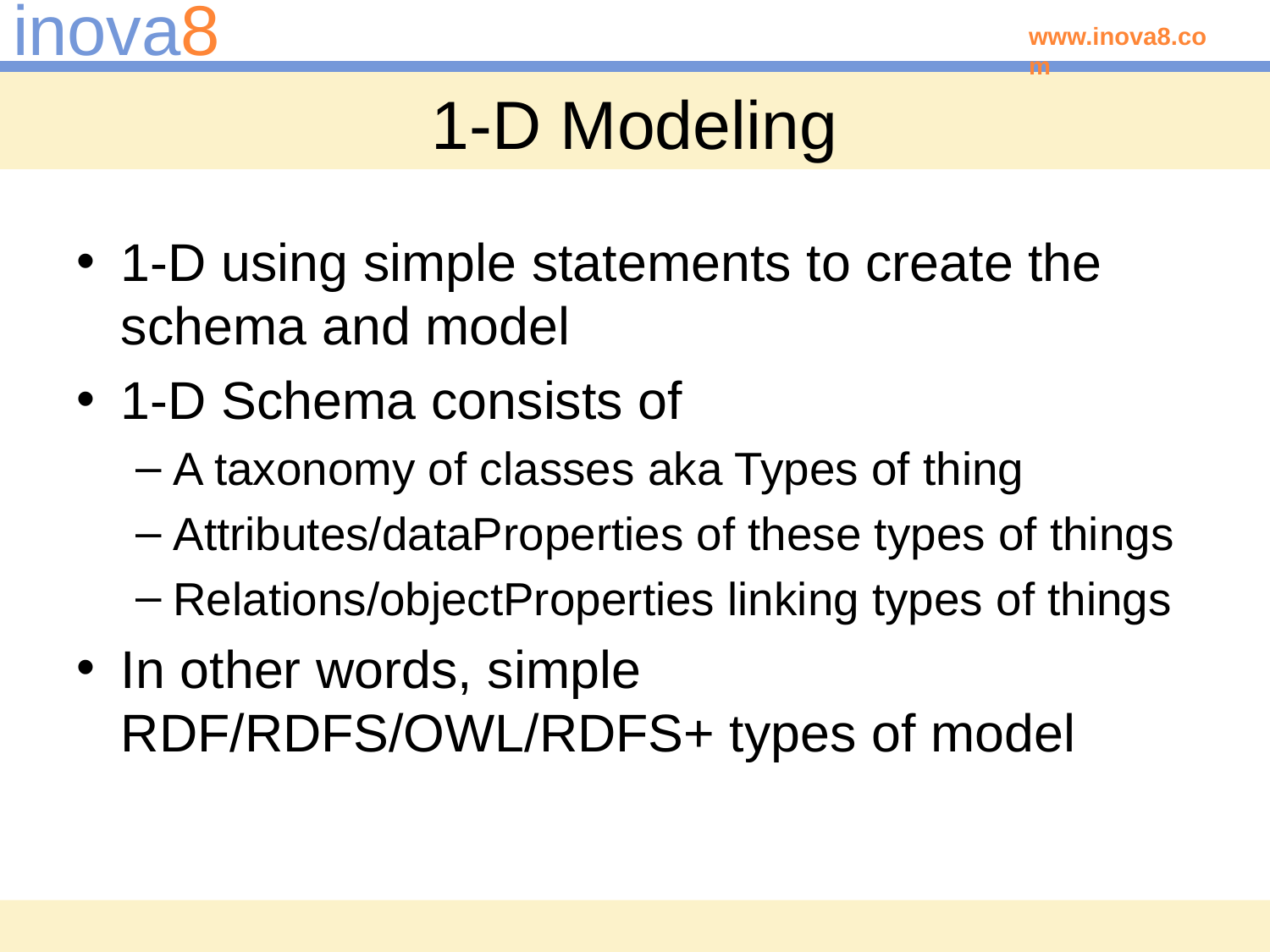

# 1-D Modeling
1-D using simple statements to create the schema and model
1-D Schema consists of
A taxonomy of classes aka Types of thing
Attributes/dataProperties of these types of things
Relations/objectProperties linking types of things
In other words, simple RDF/RDFS/OWL/RDFS+ types of model